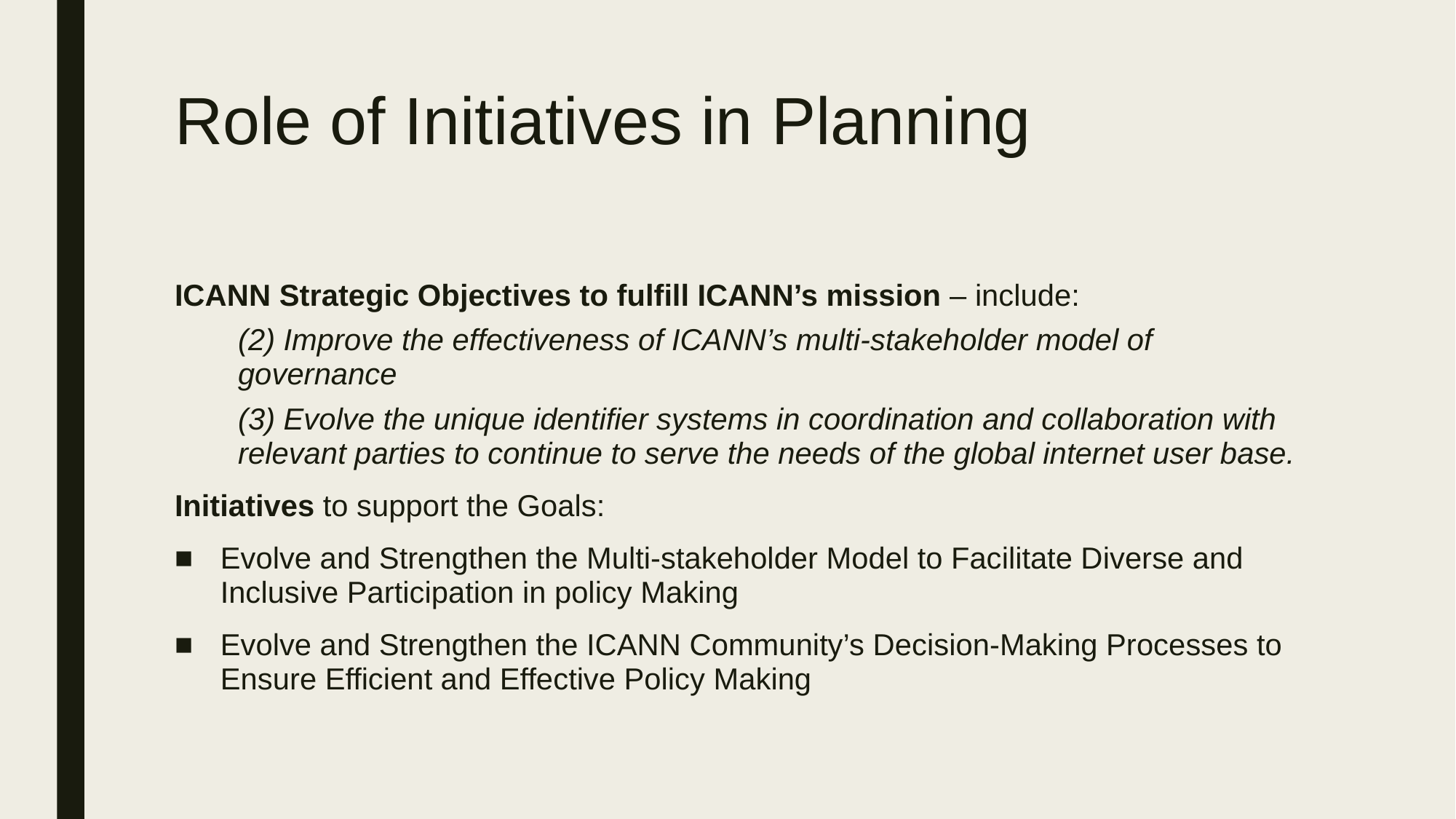

# Role of Initiatives in Planning
ICANN Strategic Objectives to fulfill ICANN’s mission – include:
(2) Improve the effectiveness of ICANN’s multi-stakeholder model of governance
(3) Evolve the unique identifier systems in coordination and collaboration with relevant parties to continue to serve the needs of the global internet user base.
Initiatives to support the Goals:
Evolve and Strengthen the Multi-stakeholder Model to Facilitate Diverse and Inclusive Participation in policy Making
Evolve and Strengthen the ICANN Community’s Decision-Making Processes to Ensure Efficient and Effective Policy Making